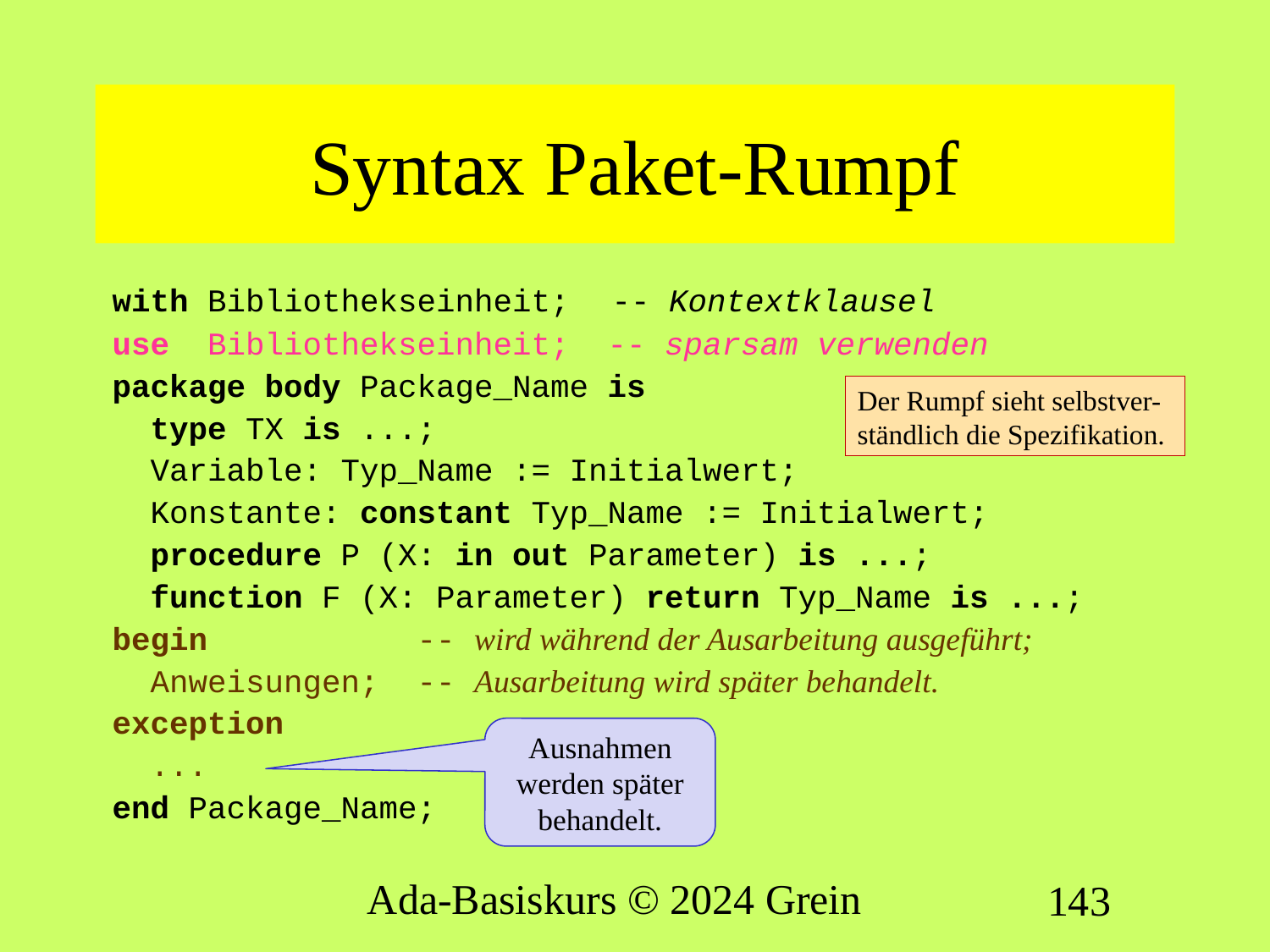

# Syntax Paket-Rumpf
with Bibliothekseinheit;  -- Kontextklausel
use  Bibliothekseinheit;  -- sparsam verwenden
package body Package_Name is
  type TX is ...;
  Variable: Typ_Name := Initialwert;
  Konstante: constant Typ_Name := Initialwert;
  procedure P (X: in out Parameter) is ...;
  function F (X: Parameter) return Typ_Name is ...;
begin           -- wird während der Ausarbeitung ausgeführt;
  Anweisungen;  -- Ausarbeitung wird später behandelt.
exception
  ...
end Package_Name;
Der Rumpf sieht selbstver-ständlich die Spezifikation.
Ausnahmen werden später behandelt.
Ada-Basiskurs © 2024 Grein
143